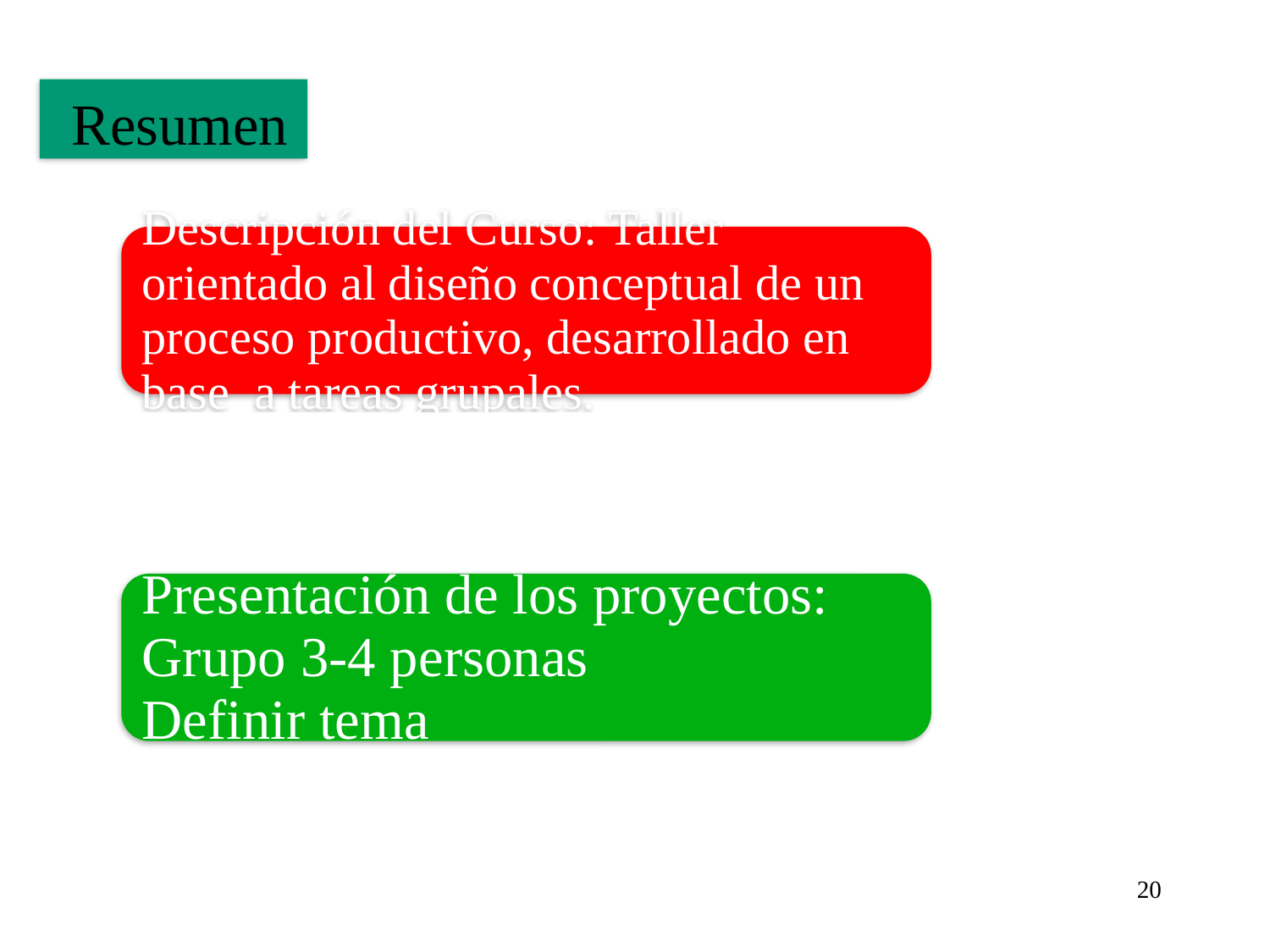

Resumen
Presentación de los proyectos:
Grupo 3-4 personas
Definir tema
Descripción del Curso: Taller orientado al diseño conceptual de un proceso productivo, desarrollado en base  a tareas grupales.
20